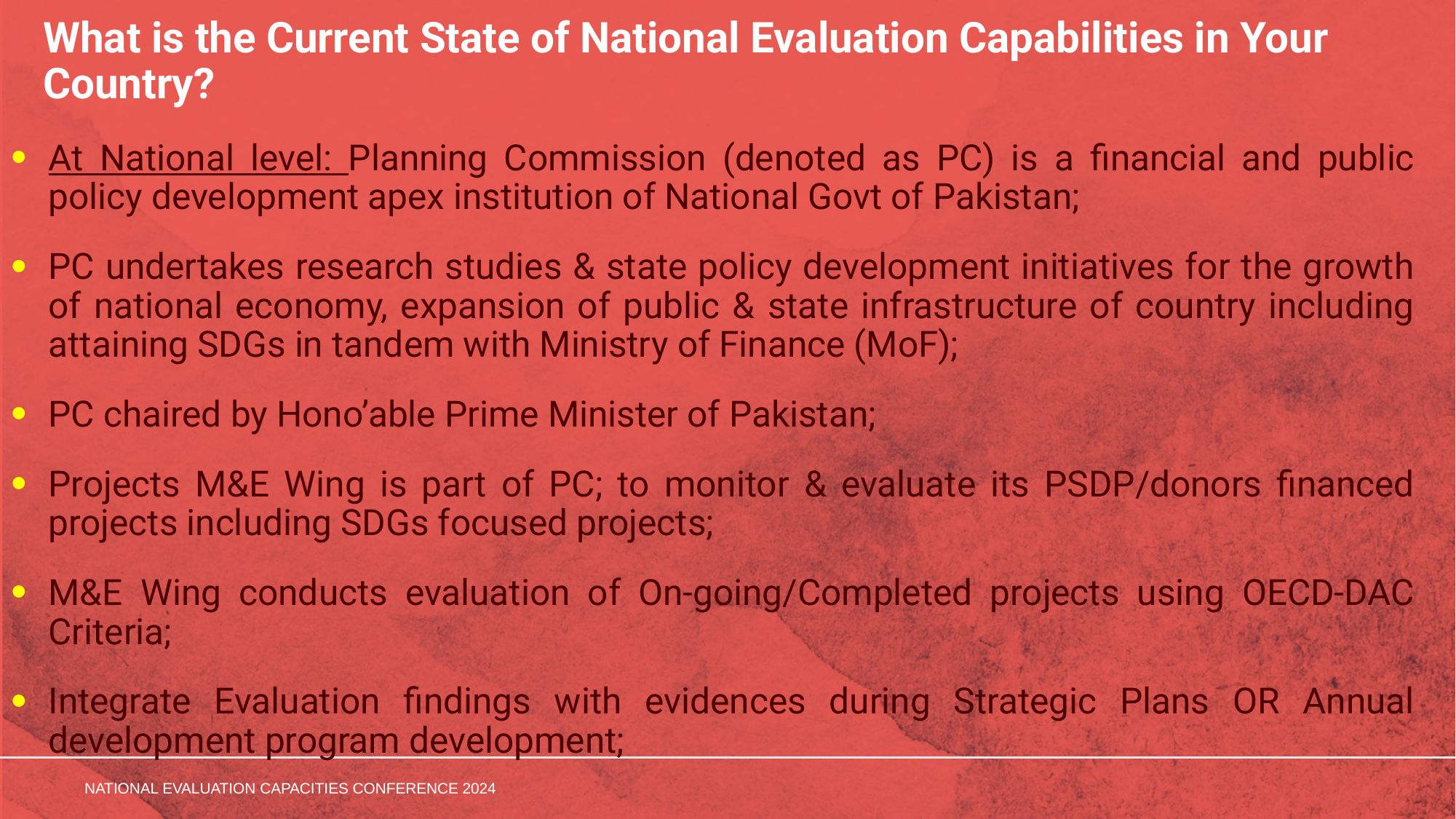

# What is the Current State of National Evaluation Capabilities in Your Country?
At National level: Planning Commission (denoted as PC) is a financial and public policy development apex institution of National Govt of Pakistan;
PC undertakes research studies & state policy development initiatives for the growth of national economy, expansion of public & state infrastructure of country including attaining SDGs in tandem with Ministry of Finance (MoF);
PC chaired by Hono’able Prime Minister of Pakistan;
Projects M&E Wing is part of PC; to monitor & evaluate its PSDP/donors financed projects including SDGs focused projects;
M&E Wing conducts evaluation of On-going/Completed projects using OECD-DAC Criteria;
Integrate Evaluation findings with evidences during Strategic Plans OR Annual development program development;